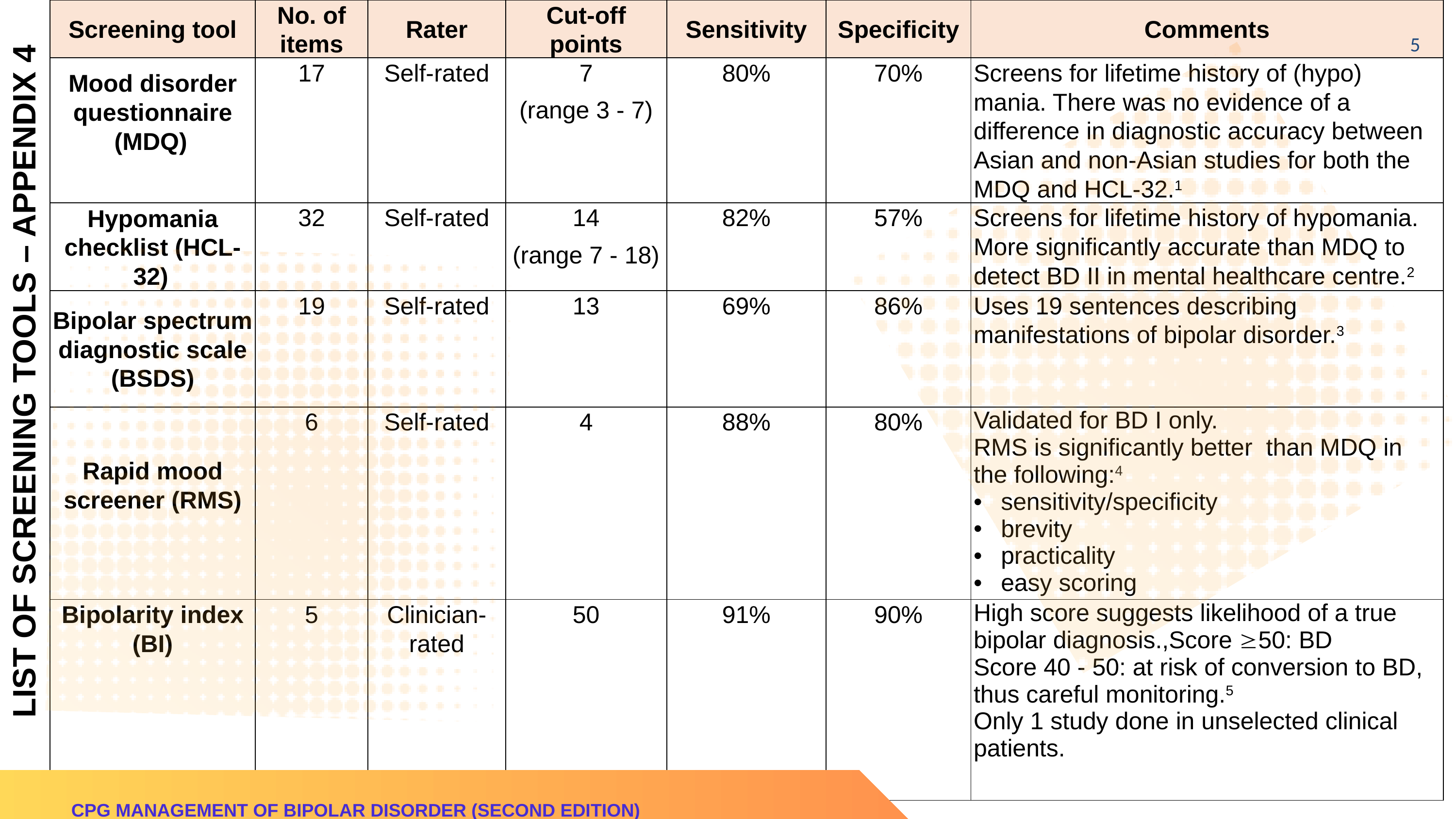

| Screening tool | No. of items | Rater | Cut-off points | Sensitivity | Specificity | Comments |
| --- | --- | --- | --- | --- | --- | --- |
| Mood disorder questionnaire (MDQ) | 17 | Self-rated | 7 (range 3 - 7) | 80% | 70% | Screens for lifetime history of (hypo) mania. There was no evidence of a difference in diagnostic accuracy between Asian and non-Asian studies for both the MDQ and HCL-32.1 |
| Hypomania checklist (HCL-32) | 32 | Self-rated | 14 (range 7 - 18) | 82% | 57% | Screens for lifetime history of hypomania. More significantly accurate than MDQ to detect BD II in mental healthcare centre.2 |
| Bipolar spectrum diagnostic scale (BSDS) | 19 | Self-rated | 13 | 69% | 86% | Uses 19 sentences describing manifestations of bipolar disorder.3 |
| Rapid mood screener (RMS) | 6 | Self-rated | 4 | 88% | 80% | Validated for BD I only. RMS is significantly better than MDQ in the following:4 sensitivity/specificity brevity practicality easy scoring |
| Bipolarity index (BI) | 5 | Clinician-rated | 50 | 91% | 90% | High score suggests likelihood of a true bipolar diagnosis.,Score ≥50: BD Score 40 - 50: at risk of conversion to BD, thus careful monitoring.5 Only 1 study done in unselected clinical patients. |
5

LIST OF SCREENING TOOLS – APPENDIX 4

CPG MANAGEMENT OF BIPOLAR DISORDER (SECOND EDITION)